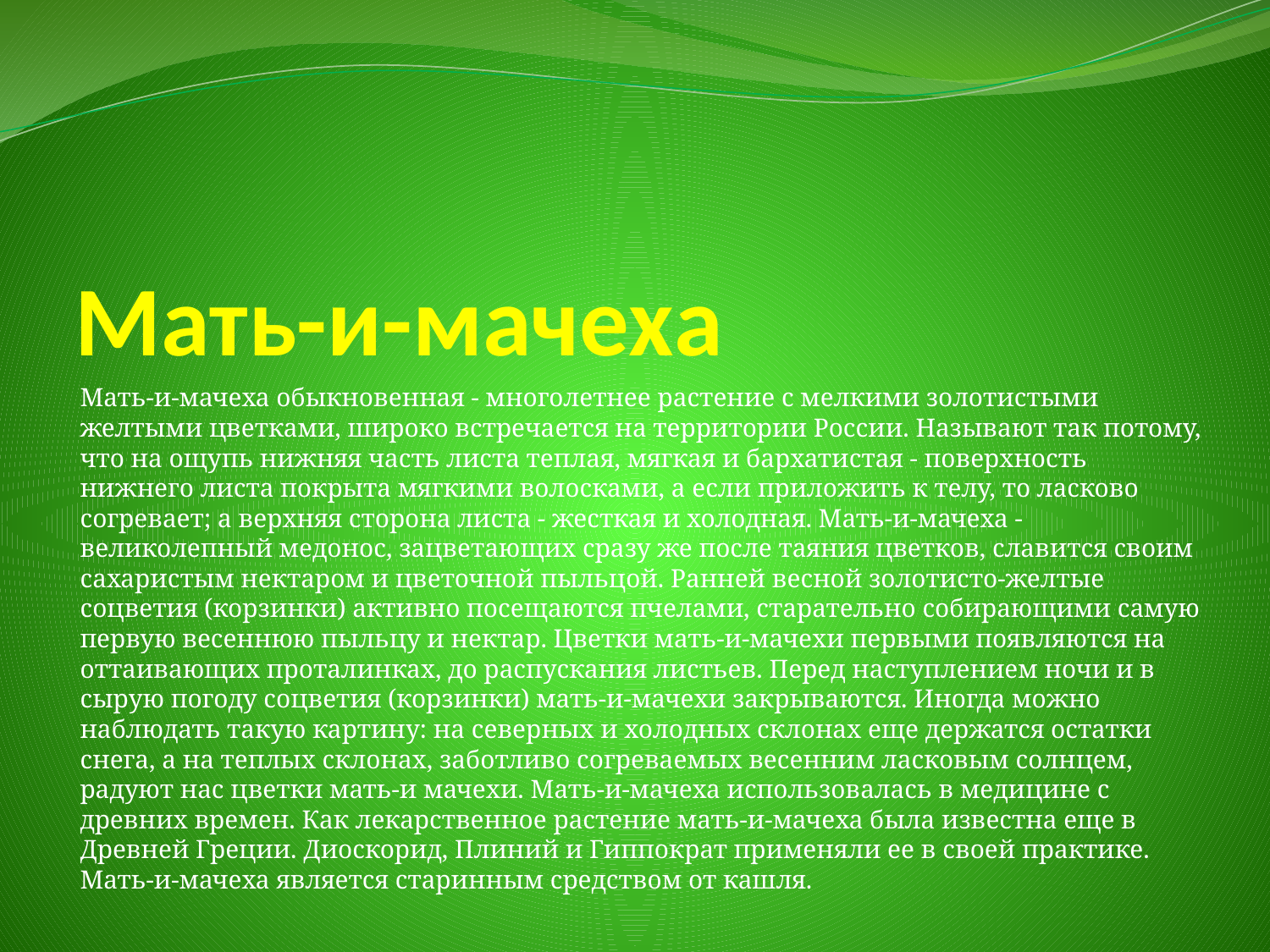

# Мать-и-мачеха
Мать-и-мачеха обыкновенная - многолетнее растение с мелкими золотистыми желтыми цветками, широко встречается на территории России. Называют так потому, что на ощупь нижняя часть листа теплая, мягкая и бархатистая - поверхность нижнего листа покрыта мягкими волосками, а если приложить к телу, то ласково согревает; а верхняя сторона листа - жесткая и холодная. Мать-и-мачеха - великолепный медонос, зацветающих сразу же после таяния цветков, славится своим сахаристым нектаром и цветочной пыльцой. Ранней весной золотисто-желтые соцветия (корзинки) активно посещаются пчелами, старательно собирающими самую первую весеннюю пыльцу и нектар. Цветки мать-и-мачехи первыми появляются на оттаивающих проталинках, до распускания листьев. Перед наступлением ночи и в сырую погоду соцветия (корзинки) мать-и-мачехи закрываются. Иногда можно наблюдать такую картину: на северных и холодных склонах еще держатся остатки снега, а на теплых склонах, заботливо согреваемых весенним ласковым солнцем, радуют нас цветки мать-и мачехи. Мать-и-мачеха использовалась в медицине с древних времен. Как лекарственное растение мать-и-мачеха была известна еще в Древней Греции. Диоскорид, Плиний и Гиппократ применяли ее в своей практике. Мать-и-мачеха является старинным средством от кашля.